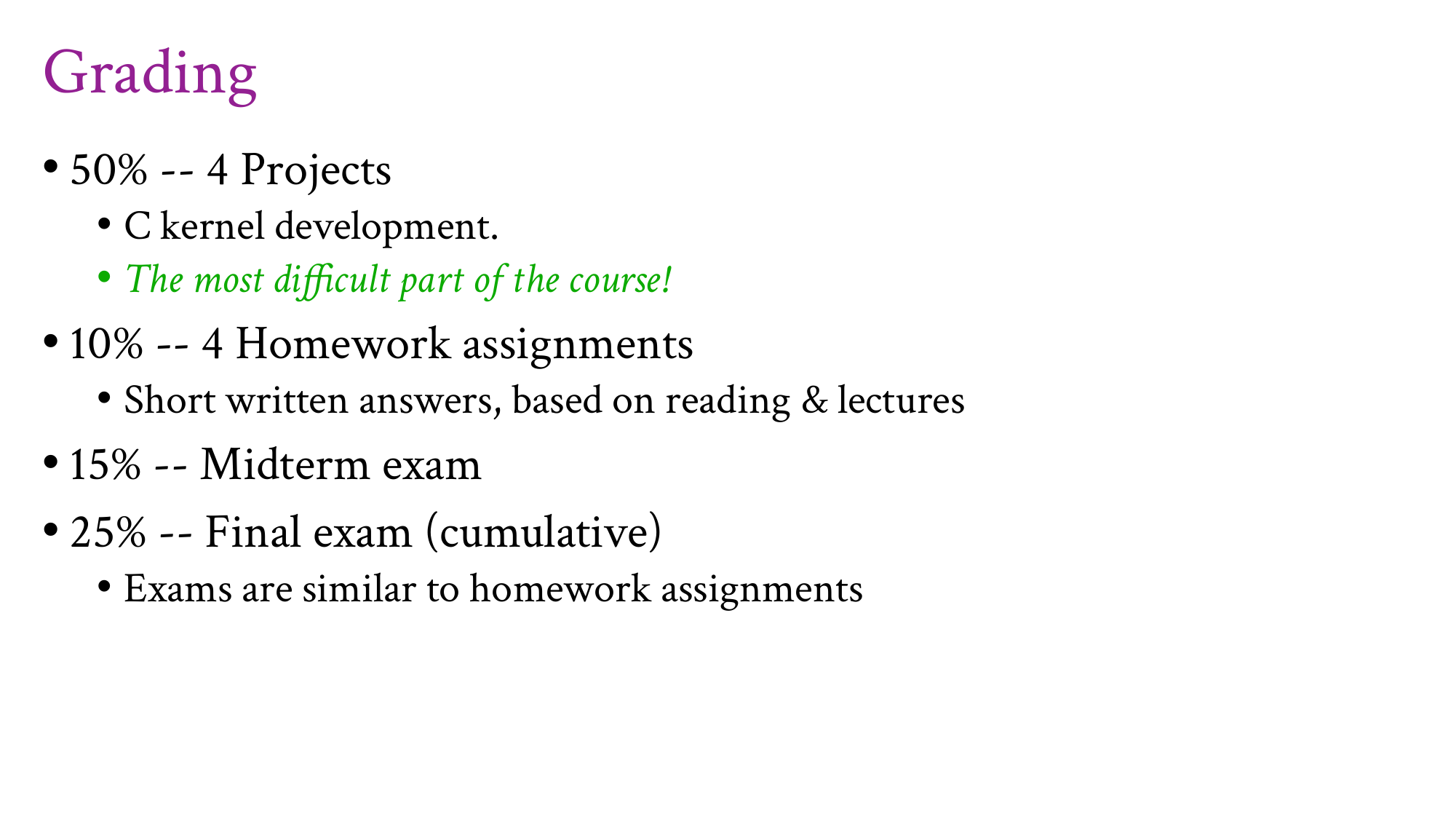

# Grading
50% -- 4 Projects
C kernel development.
The most difficult part of the course!
10% -- 4 Homework assignments
Short written answers, based on reading & lectures
15% -- Midterm exam
25% -- Final exam (cumulative)
Exams are similar to homework assignments